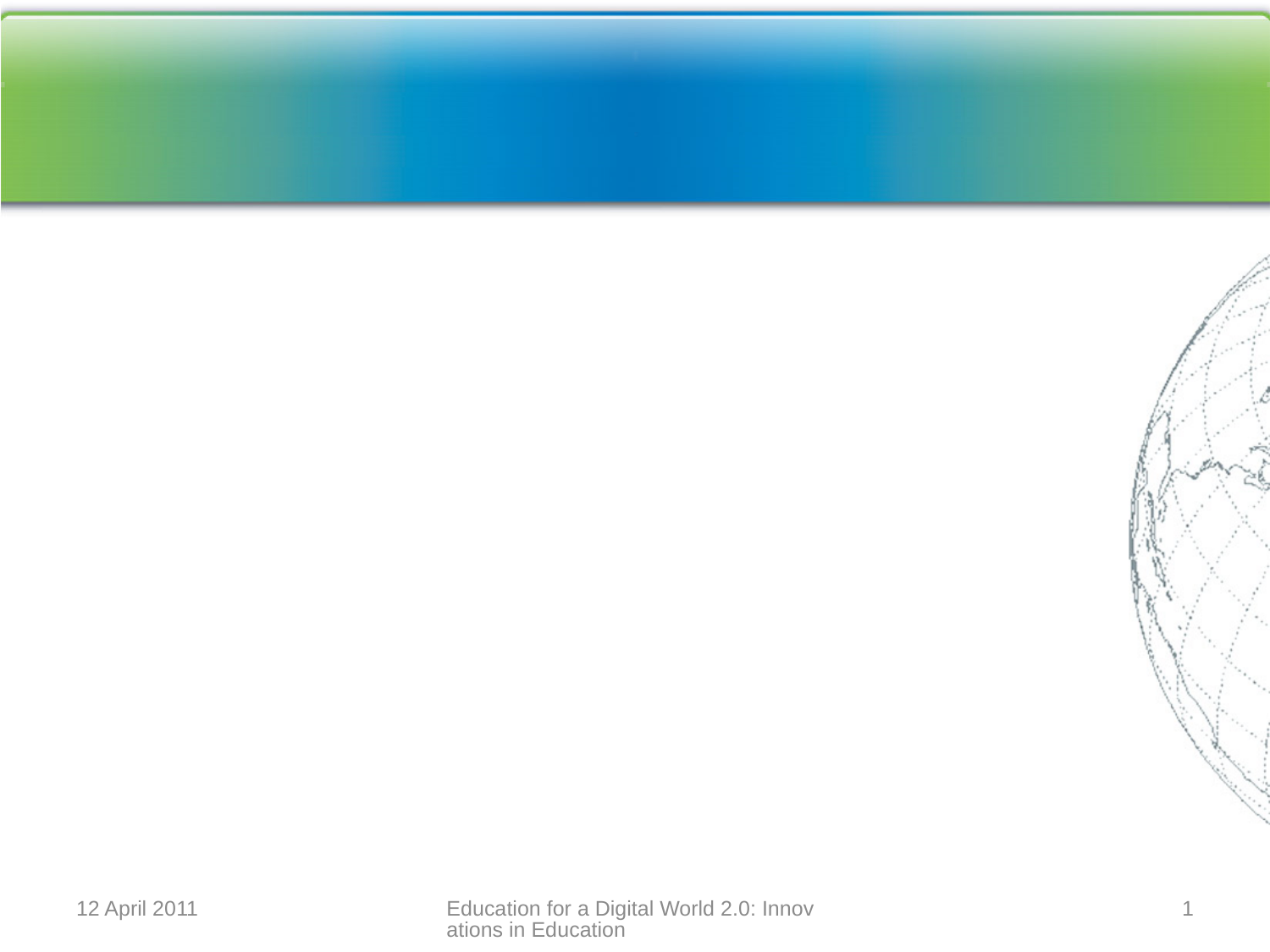

#

12 April 2011
Education for a Digital World 2.0: Innovations in Education
1